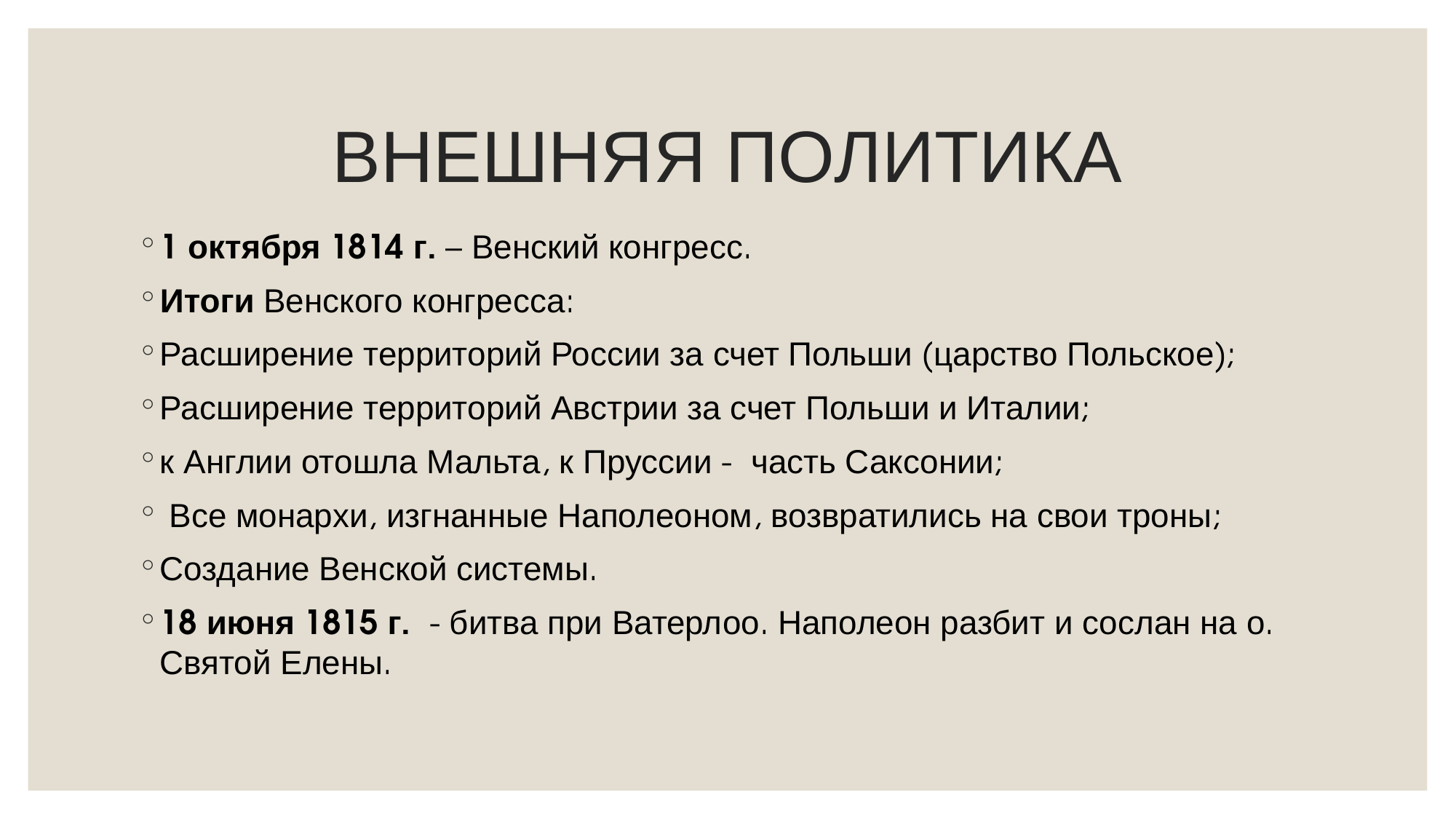

# ВНЕШНЯЯ ПОЛИТИКА
1 октября 1814 г. – Венский конгресс.
Итоги Венского конгресса:
Расширение территорий России за счет Польши (царство Польское);
Расширение территорий Австрии за счет Польши и Италии;
к Англии отошла Мальта, к Пруссии -  часть Саксонии;
 Все монархи, изгнанные Наполеоном, возвратились на свои троны;
Создание Венской системы.
18 июня 1815 г.  - битва при Ватерлоо. Наполеон разбит и сослан на о. Святой Елены.